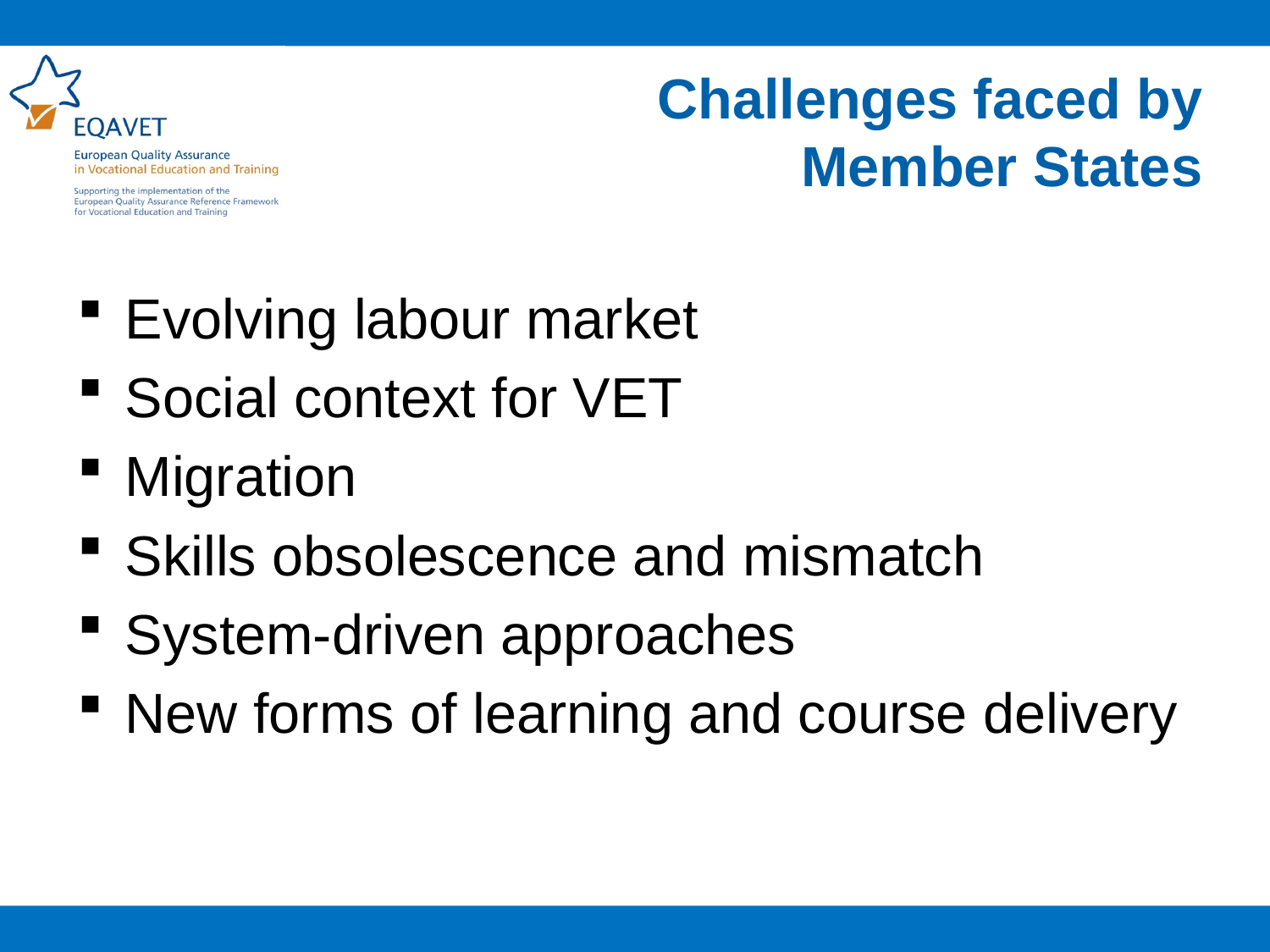

Challenges faced by Member States
Evolving labour market
Social context for VET
Migration
Skills obsolescence and mismatch
System-driven approaches
New forms of learning and course delivery